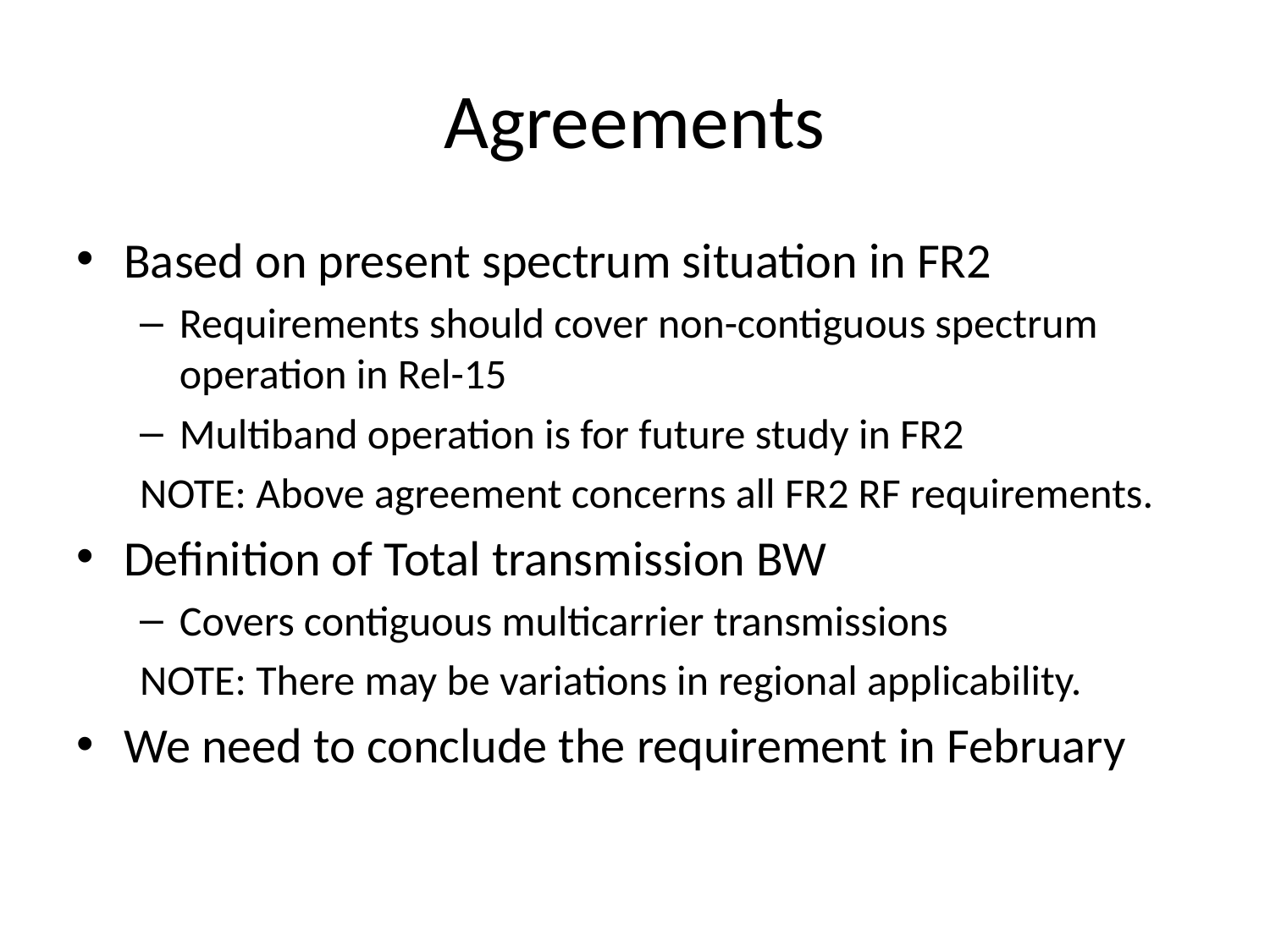

# Agreements
Based on present spectrum situation in FR2
Requirements should cover non-contiguous spectrum operation in Rel-15
Multiband operation is for future study in FR2
NOTE: Above agreement concerns all FR2 RF requirements.
Definition of Total transmission BW
Covers contiguous multicarrier transmissions
NOTE: There may be variations in regional applicability.
We need to conclude the requirement in February